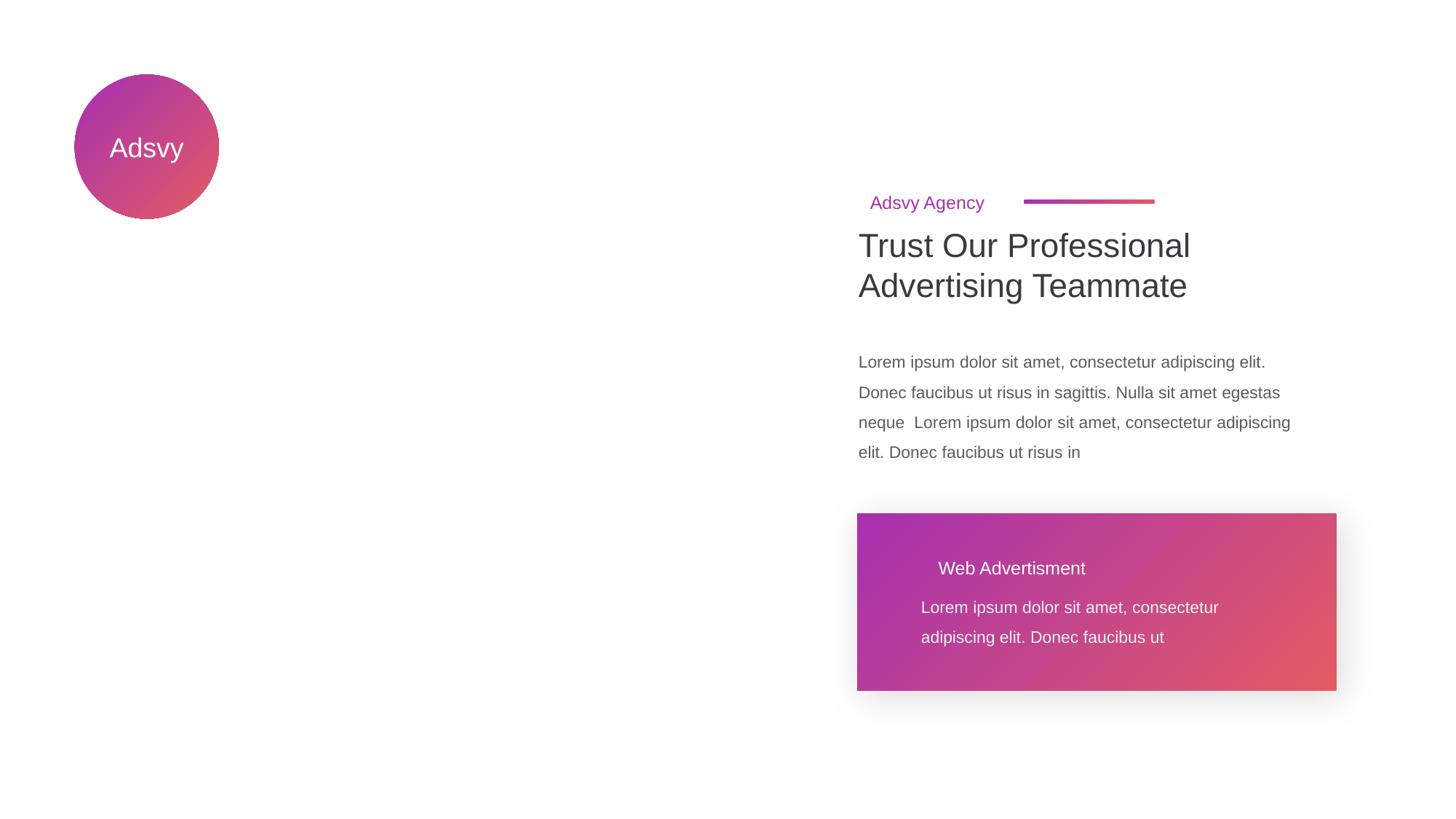

Adsvy

Adsvy Agency

Trust Our Professional
Advertising Teammate
Lorem ipsum dolor sit amet, consectetur adipiscing elit. Donec faucibus ut risus in sagittis. Nulla sit amet egestas neque  Lorem ipsum dolor sit amet, consectetur adipiscing elit. Donec faucibus ut risus in

Web Advertisment
Lorem ipsum dolor sit amet, consectetur adipiscing elit. Donec faucibus ut